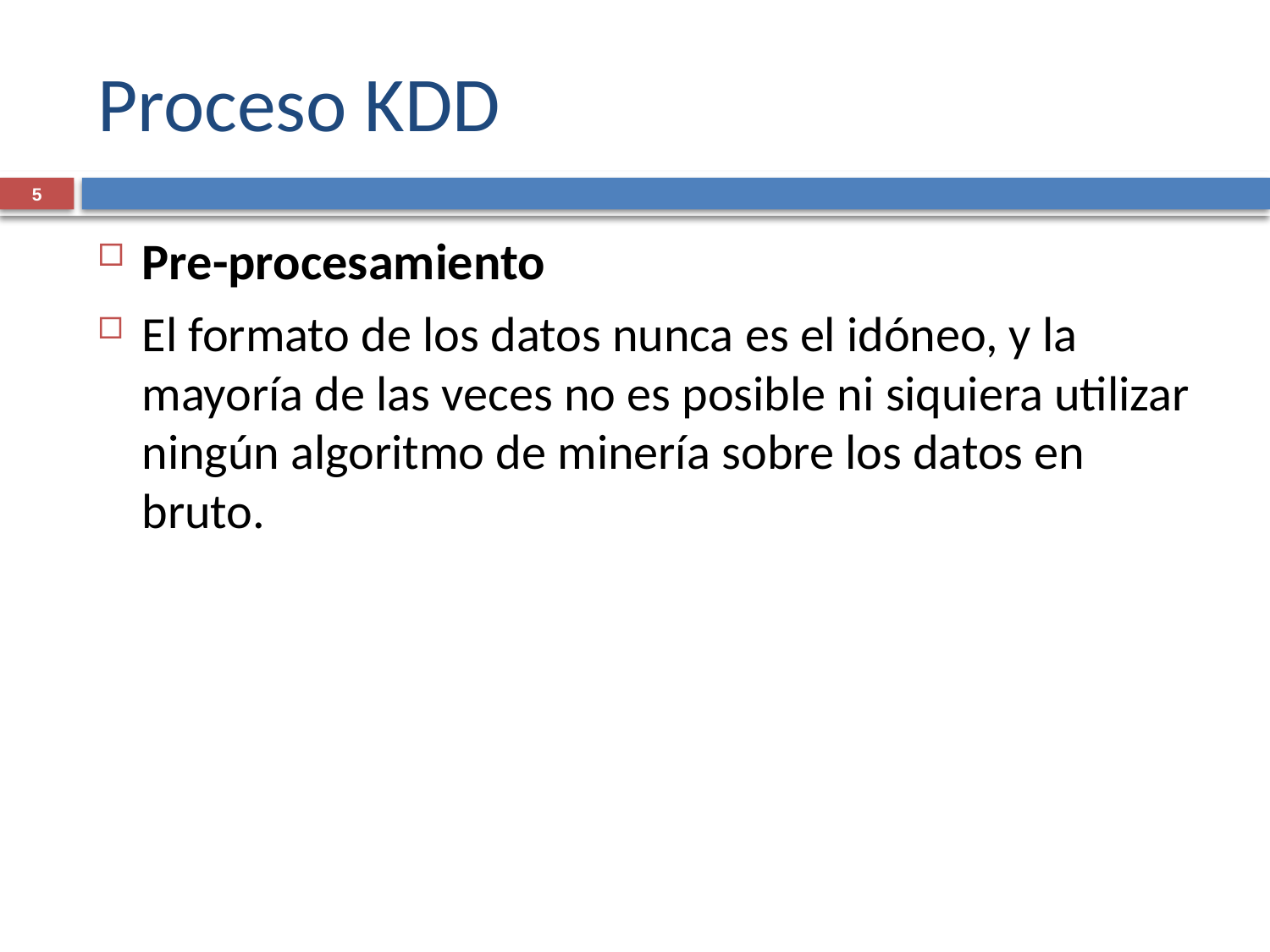

# Proceso KDD
5
Pre-procesamiento
El formato de los datos nunca es el idóneo, y la mayoría de las veces no es posible ni siquiera utilizar ningún algoritmo de minería sobre los datos en bruto.